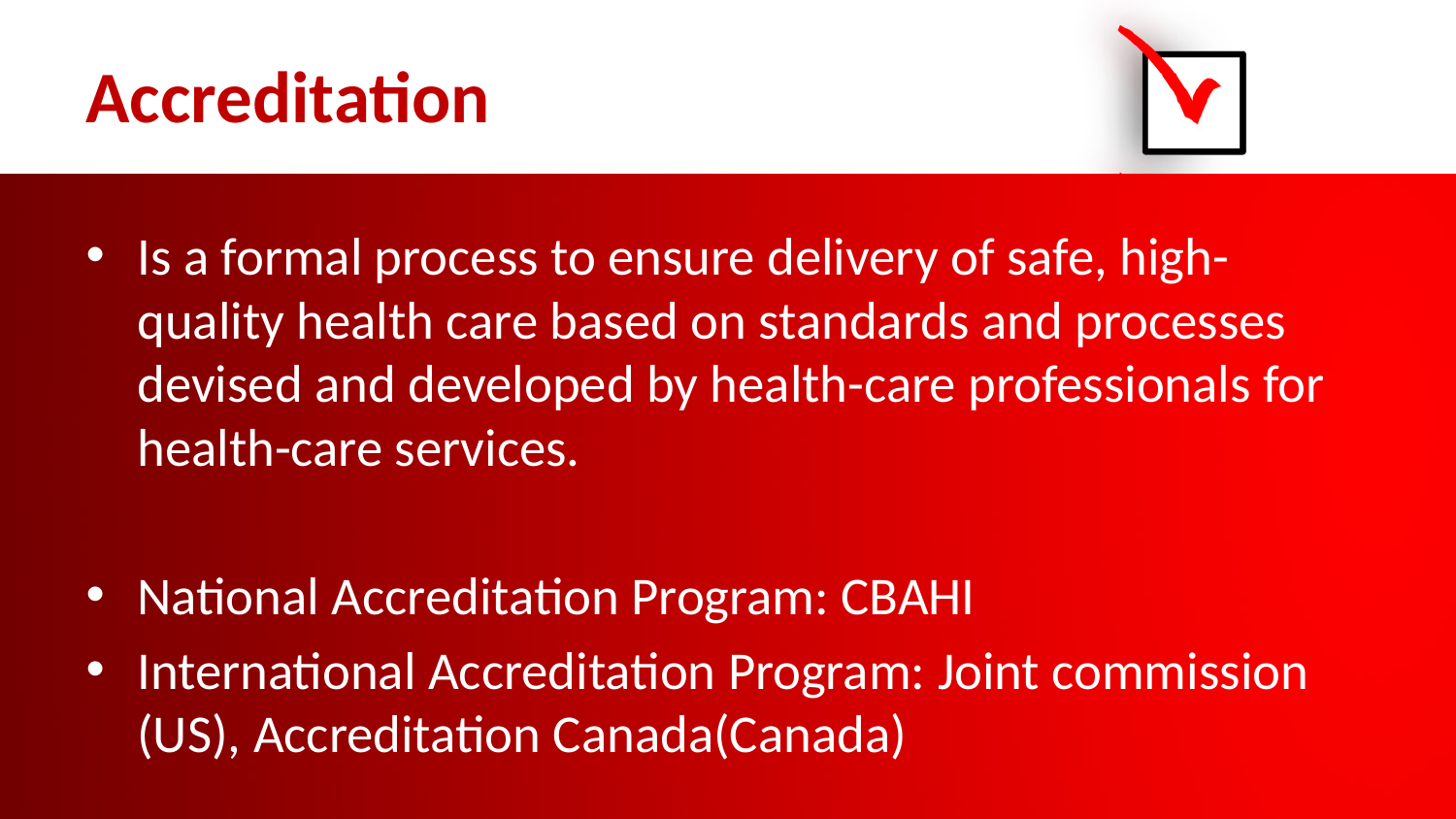

# Accreditation
Is a formal process to ensure delivery of safe, high-quality health care based on standards and processes devised and developed by health-care professionals for health-care services.

National Accreditation Program: CBAHI
International Accreditation Program: Joint commission (US), Accreditation Canada(Canada)